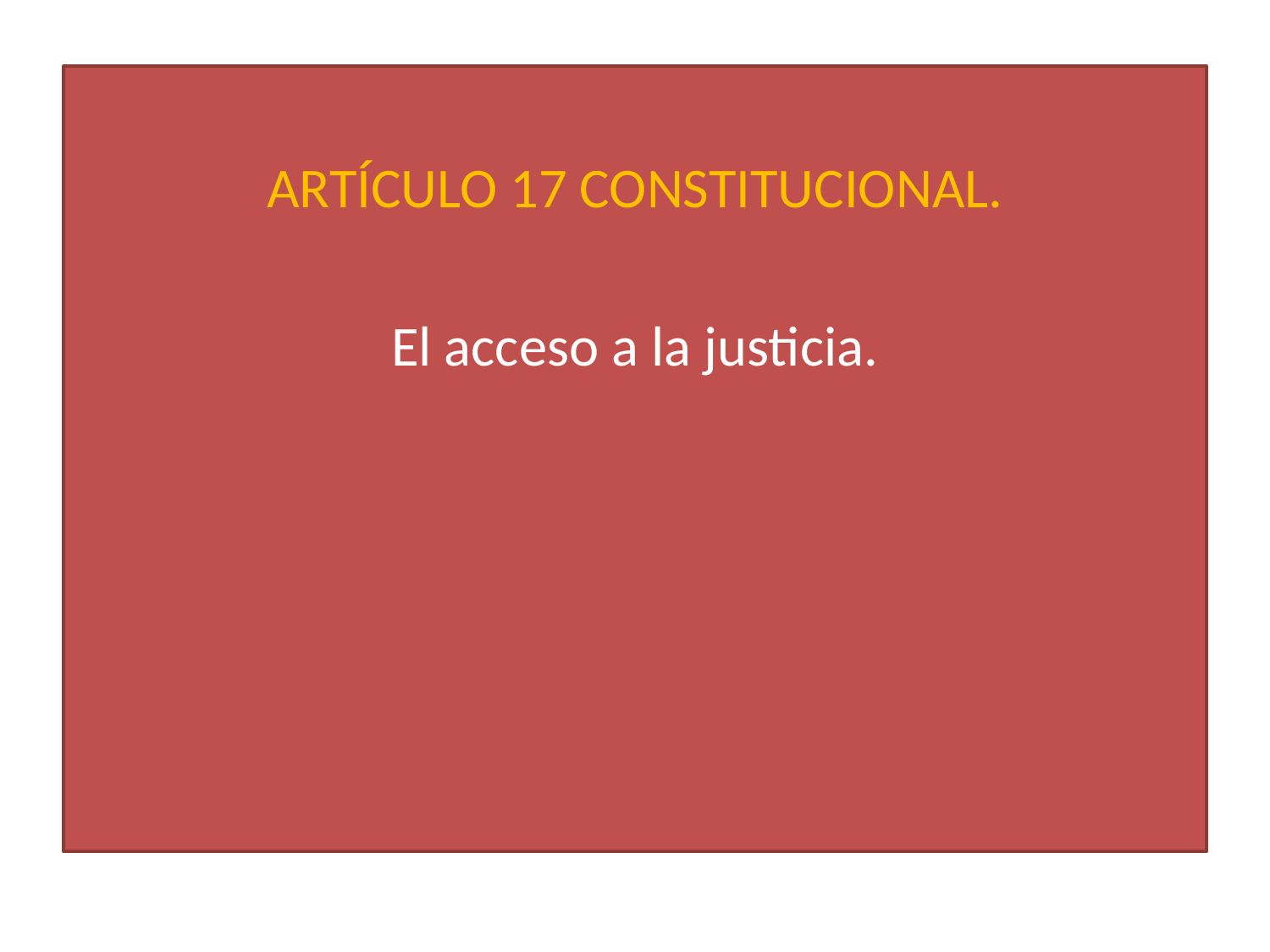

ARTÍCULO 17 CONSTITUCIONAL.

El acceso a la justicia.